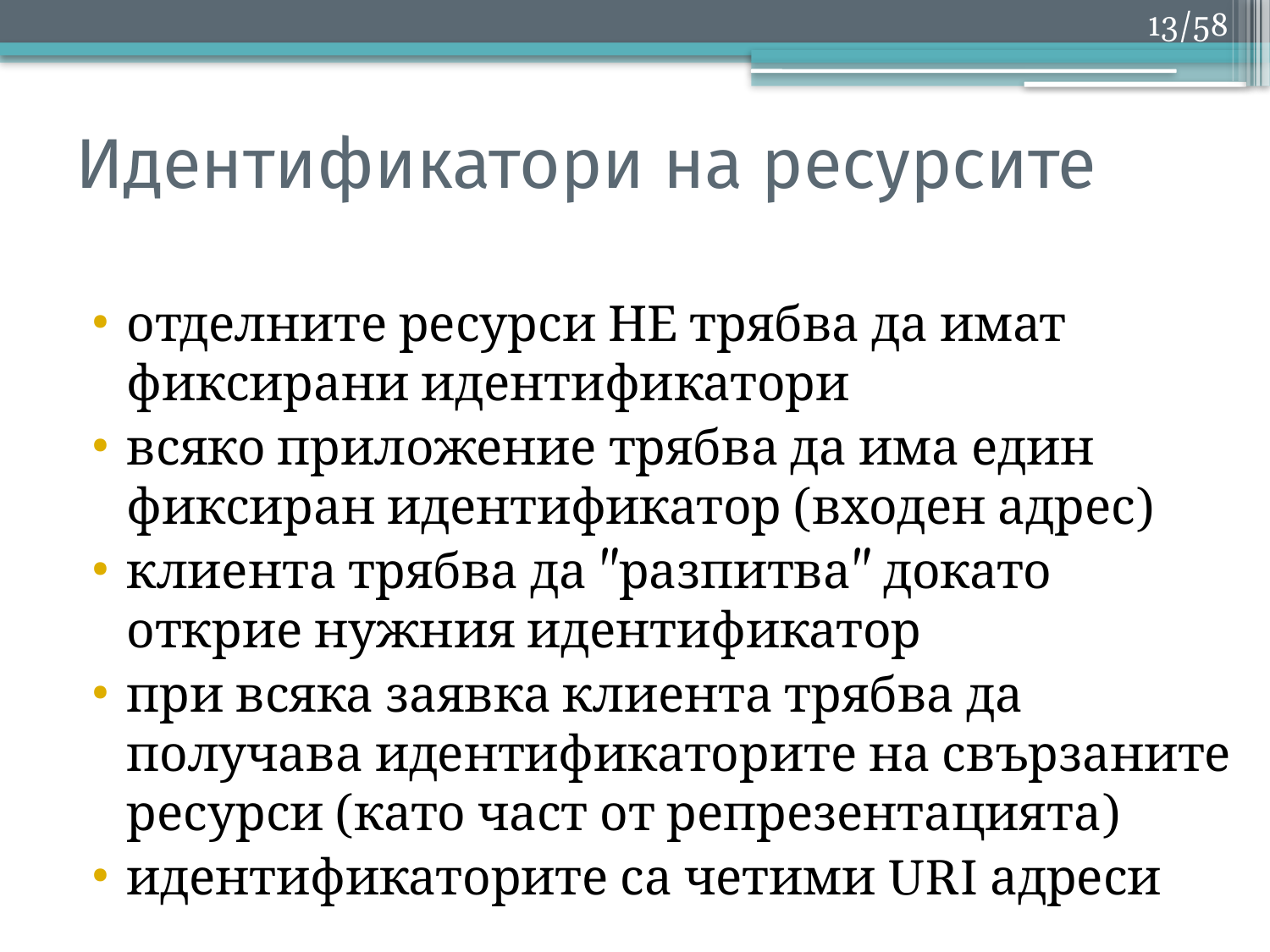

13/58
# Идентификатори на ресурсите
отделните ресурси НЕ трябва да имат фиксирани идентификатори
всяко приложение трябва да има един фиксиран идентификатор (входен адрес)
клиента трябва да "разпитва" докато открие нужния идентификатор
при всяка заявка клиента трябва да получава идентификаторите на свързаните ресурси (като част от репрезентацията)
идентификаторите са четими URI адреси